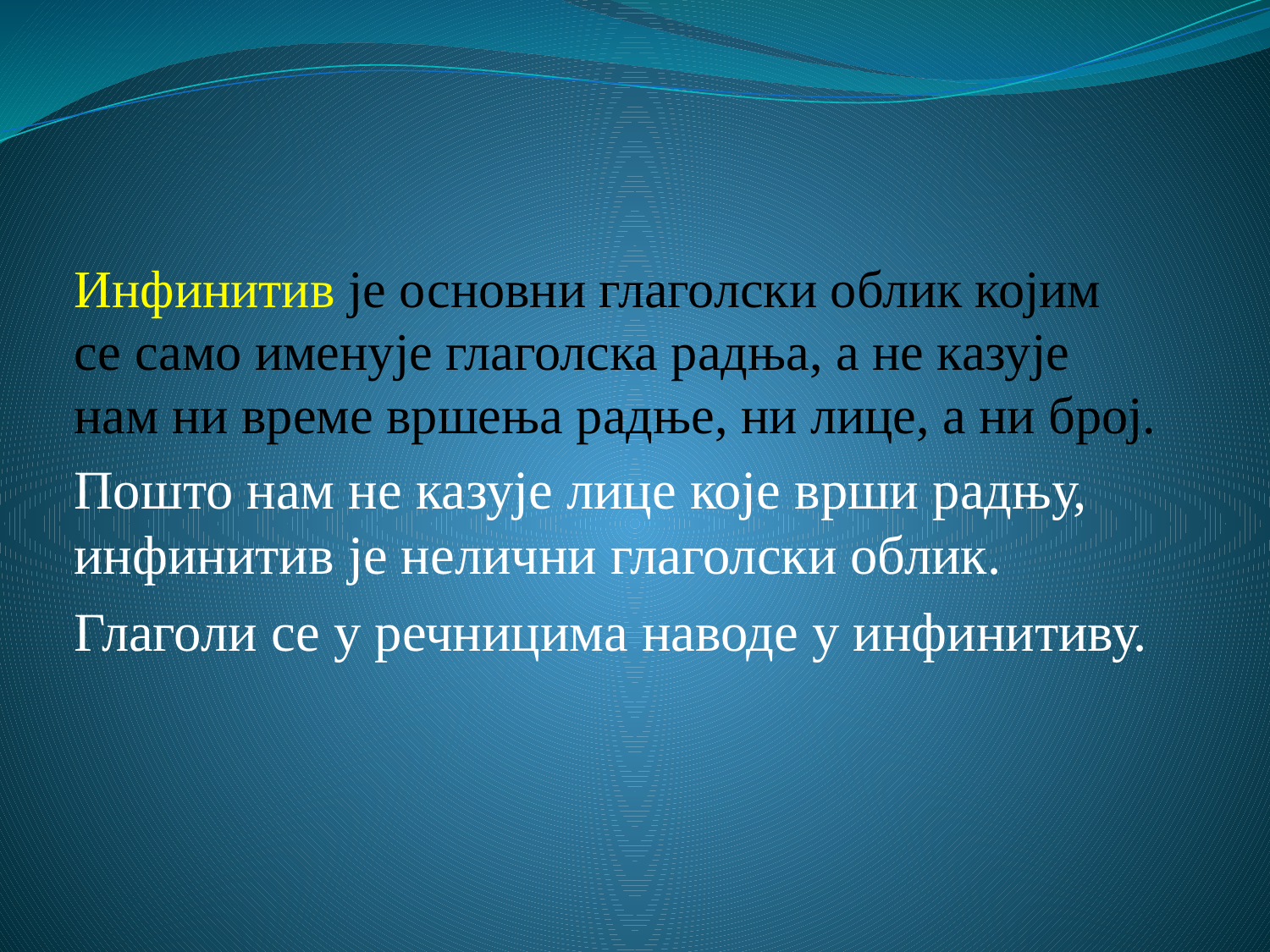

# Инфинитив је основни глаголски облик којим се само именује глаголска радња, а не казује нам ни време вршења радње, ни лице, а ни број.
Пошто нам не казује лице које врши радњу, инфинитив је нелични глаголски облик.
Глаголи се у речницима наводе у инфинитиву.